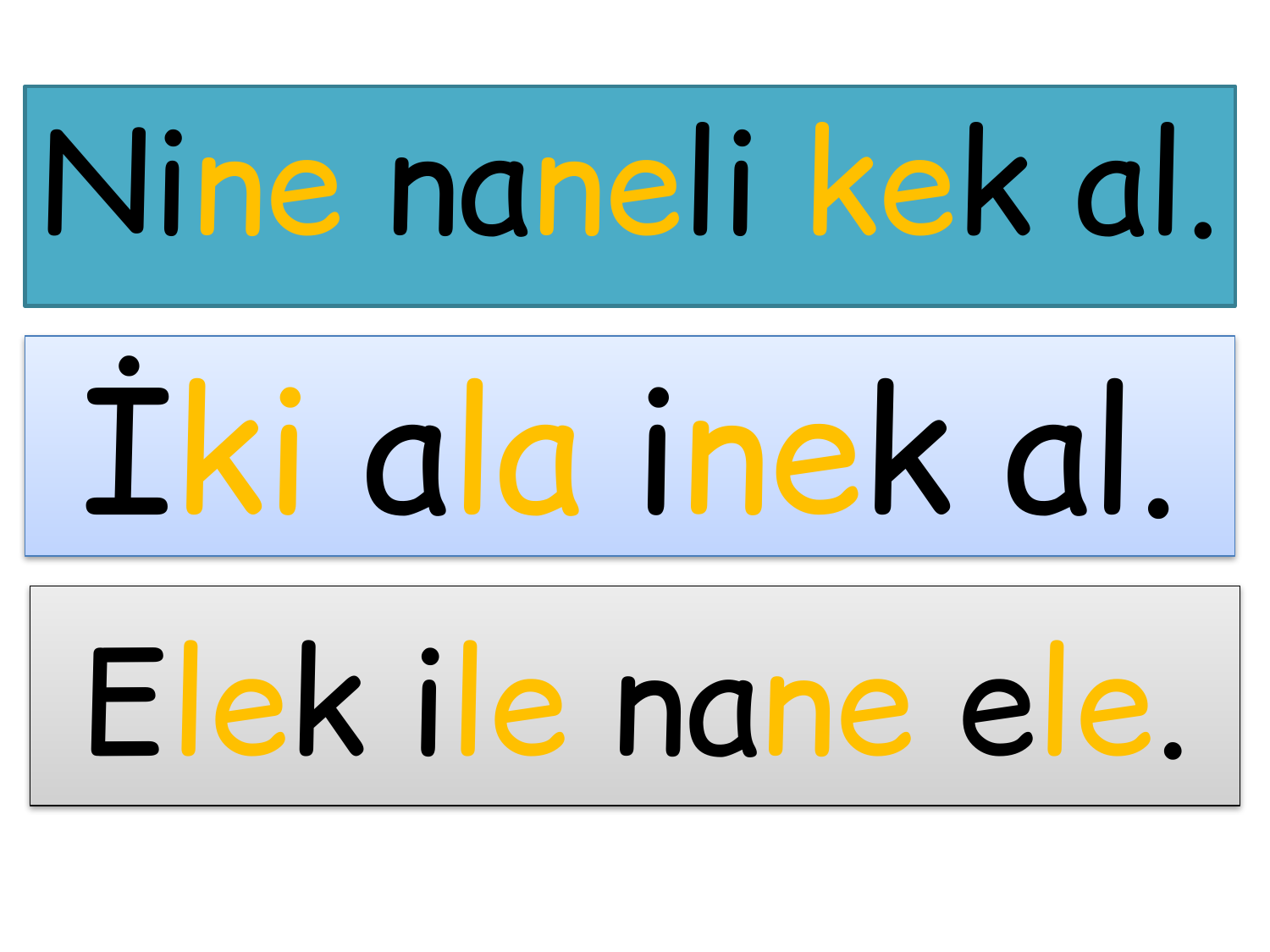

Nine naneli kek al.
İki ala inek al.
Elek ile nane ele.